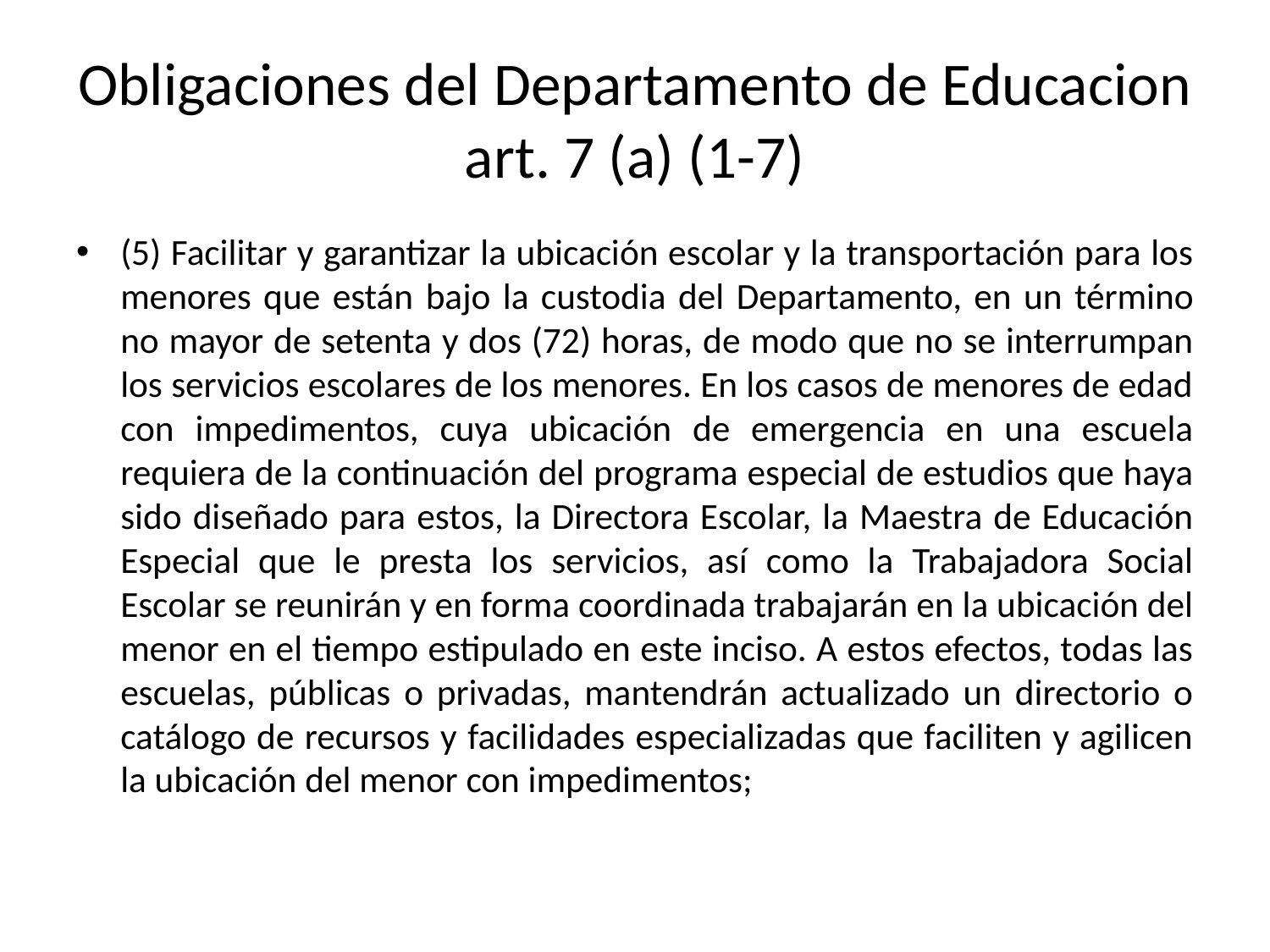

# Obligaciones del Departamento de Educacion art. 7 (a) (1-7)
(5) Facilitar y garantizar la ubicación escolar y la transportación para los menores que están bajo la custodia del Departamento, en un término no mayor de setenta y dos (72) horas, de modo que no se interrumpan los servicios escolares de los menores. En los casos de menores de edad con impedimentos, cuya ubicación de emergencia en una escuela requiera de la continuación del programa especial de estudios que haya sido diseñado para estos, la Directora Escolar, la Maestra de Educación Especial que le presta los servicios, así como la Trabajadora Social Escolar se reunirán y en forma coordinada trabajarán en la ubicación del menor en el tiempo estipulado en este inciso. A estos efectos, todas las escuelas, públicas o privadas, mantendrán actualizado un directorio o catálogo de recursos y facilidades especializadas que faciliten y agilicen la ubicación del menor con impedimentos;